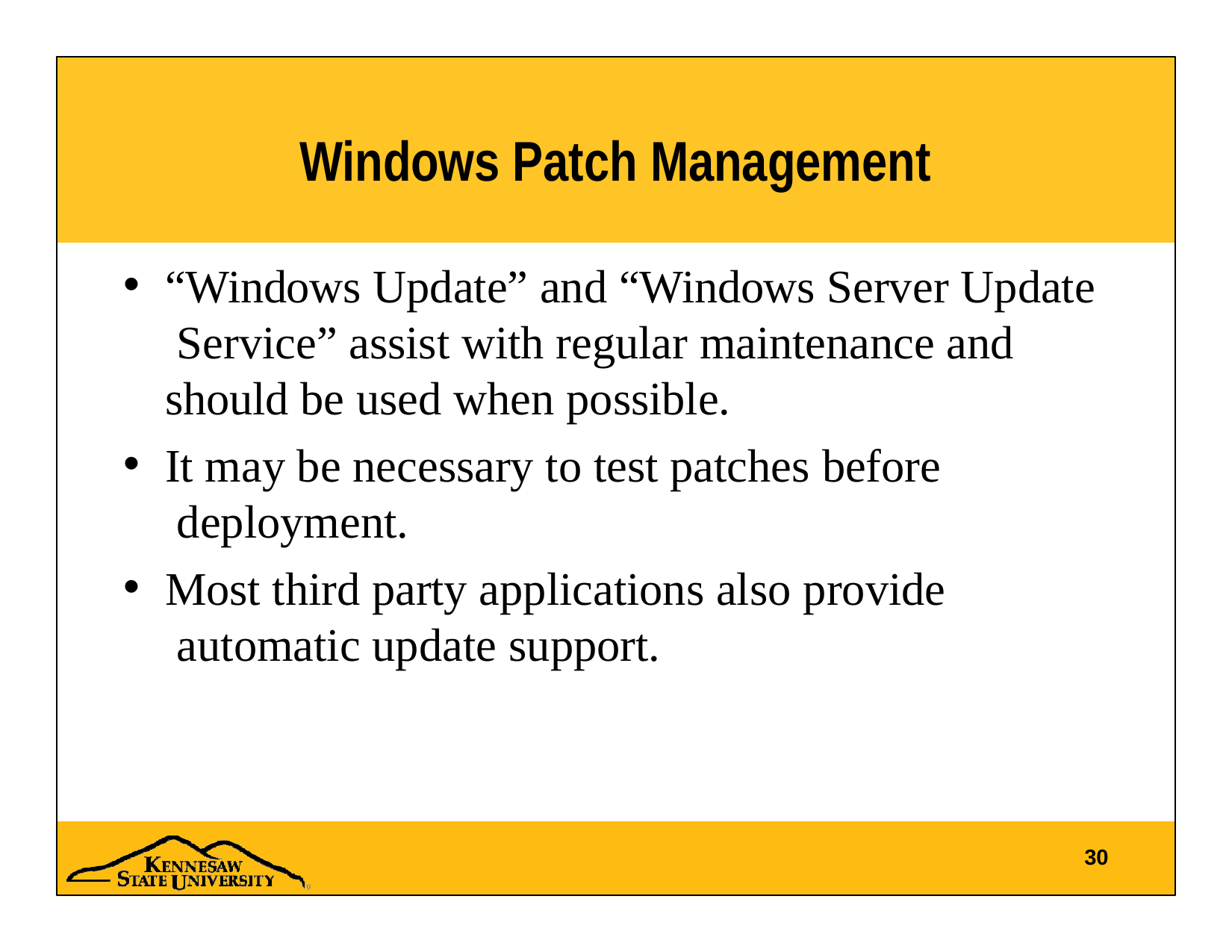

# Windows Patch Management
“Windows Update” and “Windows Server Update  Service” assist with regular maintenance and  should be used when possible.
It may be necessary to test patches before  deployment.
Most third party applications also provide  automatic update support.

30